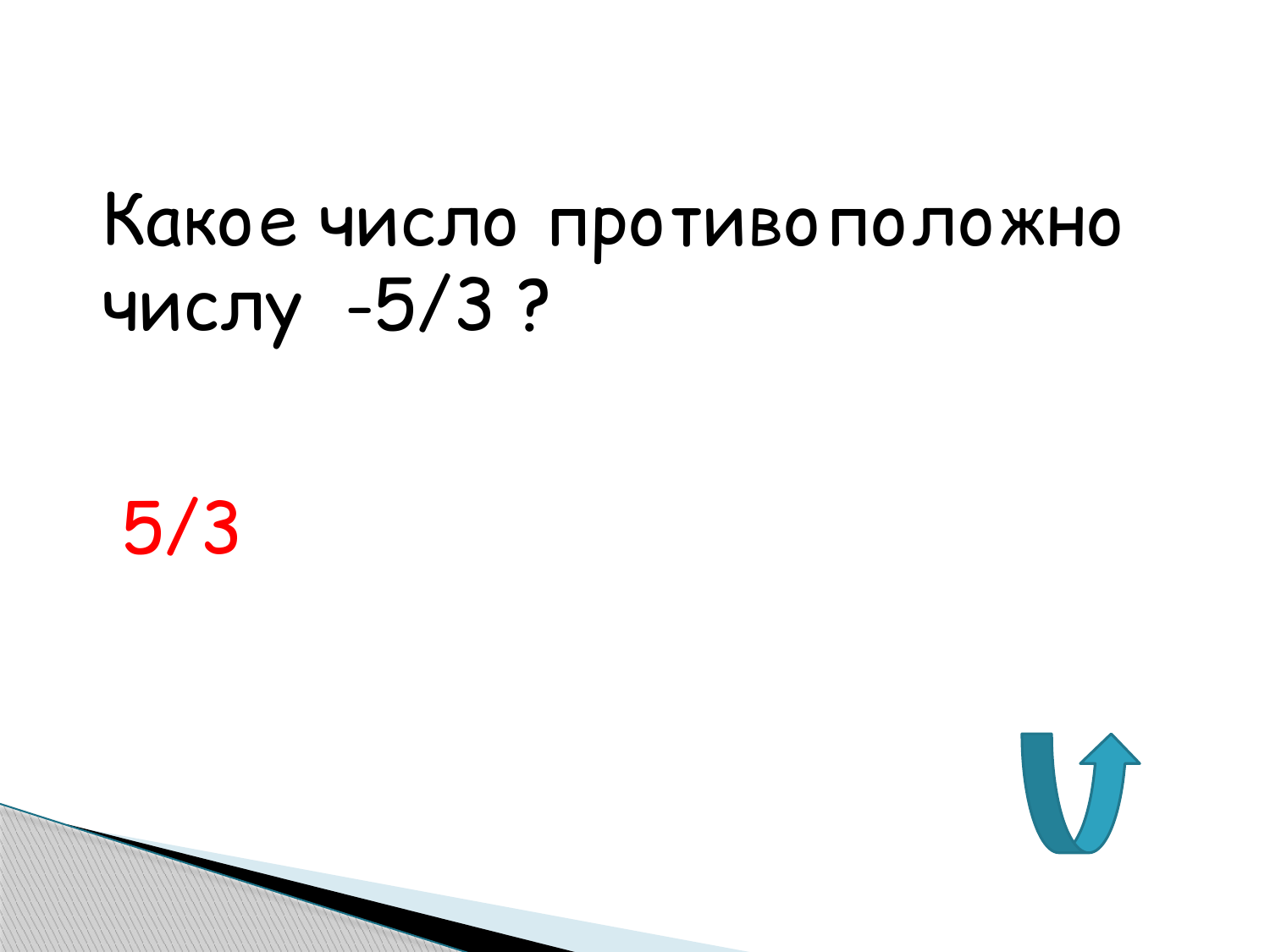

Какое число противоположно числу  -5/3 ?
5/3